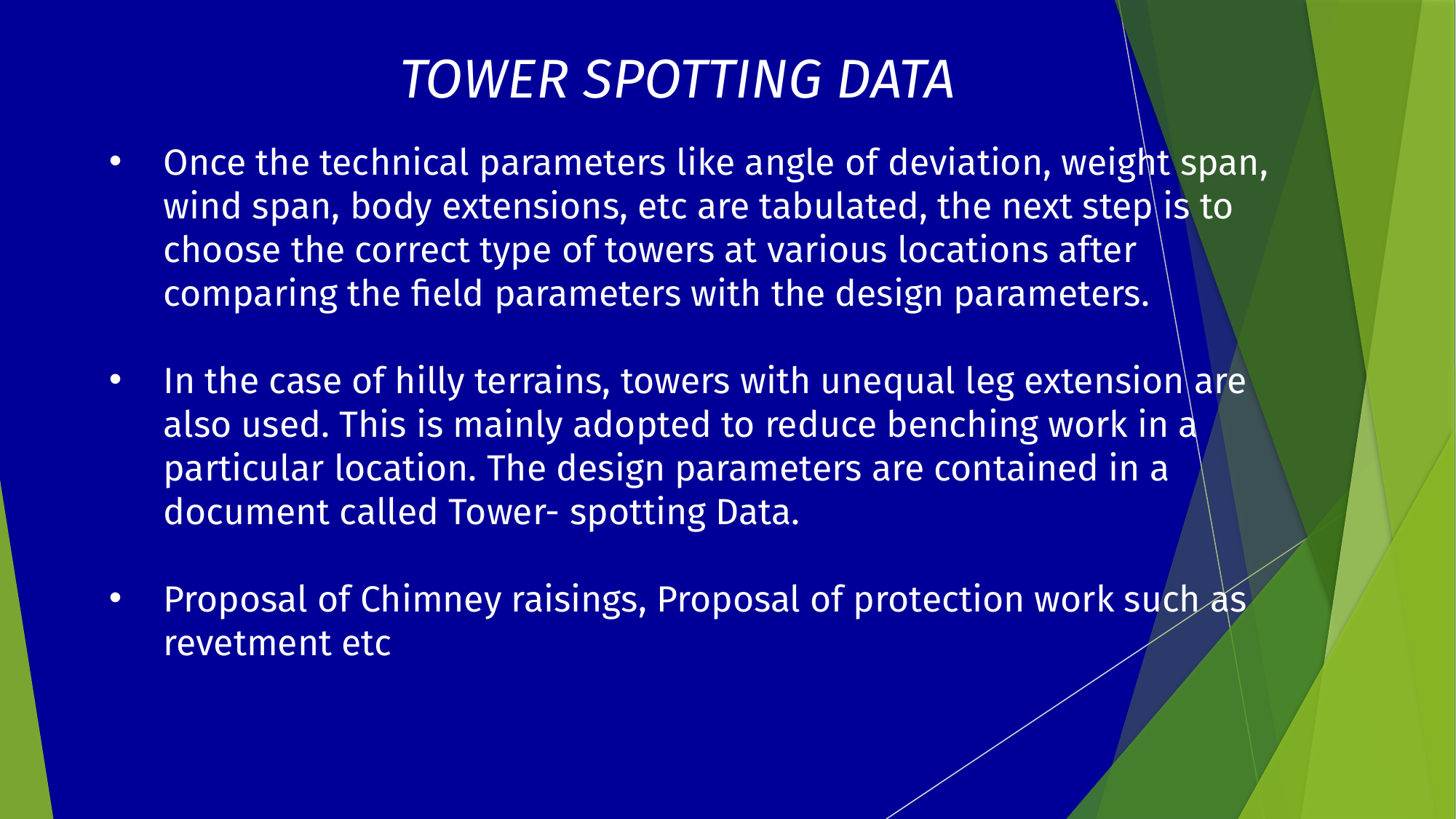

# TOWER SPOTTING DATA
Once the technical parameters like angle of deviation, weight span, wind span, body extensions, etc are tabulated, the next step is to choose the correct type of towers at various locations after comparing the field parameters with the design parameters.

In the case of hilly terrains, towers with unequal leg extension are also used. This is mainly adopted to reduce benching work in a particular location. The design parameters are contained in a document called Tower- spotting Data.

Proposal of Chimney raisings, Proposal of protection work such as revetment etc